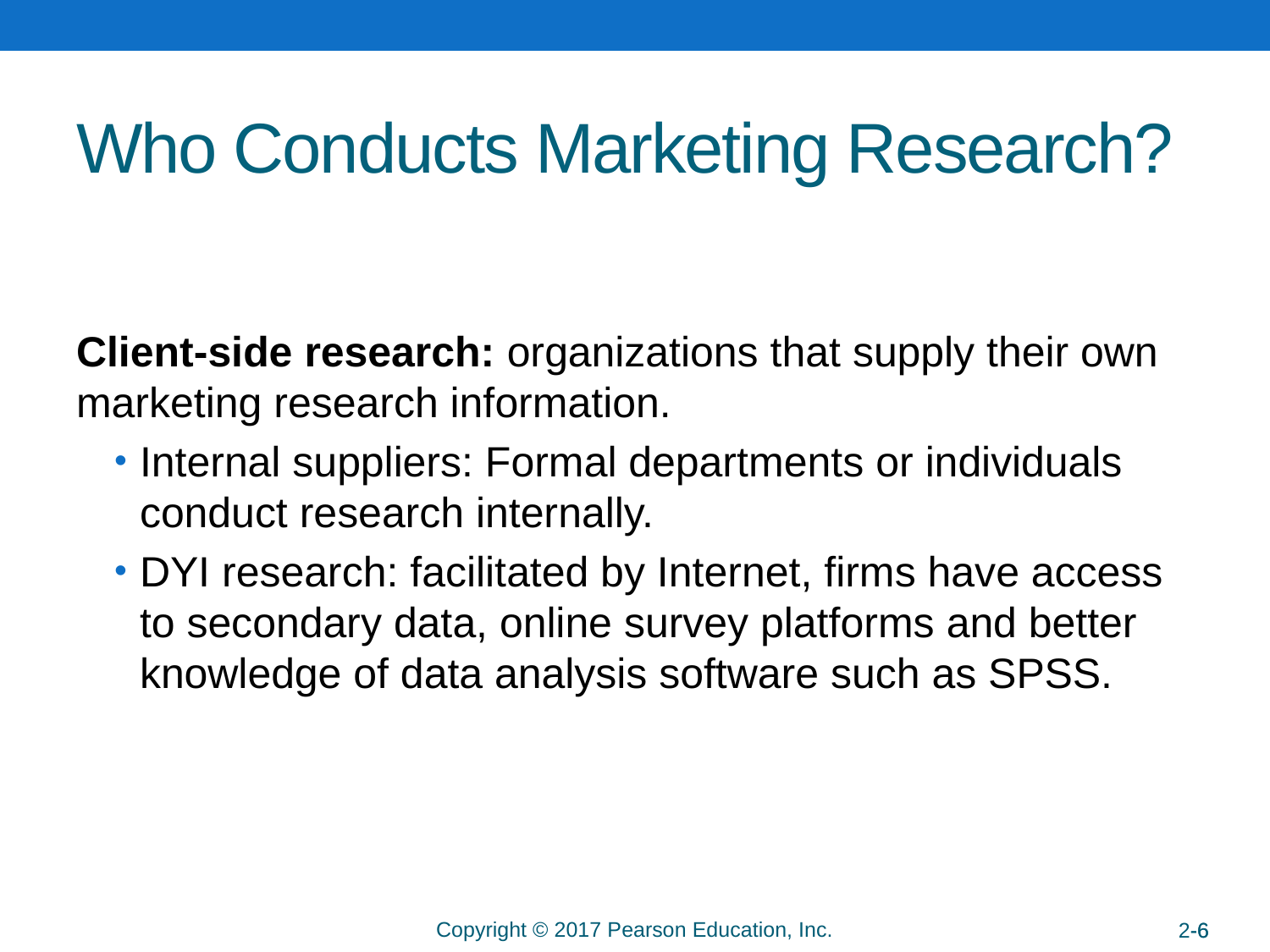

# Who Conducts Marketing Research?
Client-side research: organizations that supply their own marketing research information.
Internal suppliers: Formal departments or individuals conduct research internally.
DYI research: facilitated by Internet, firms have access to secondary data, online survey platforms and better knowledge of data analysis software such as SPSS.
2-6